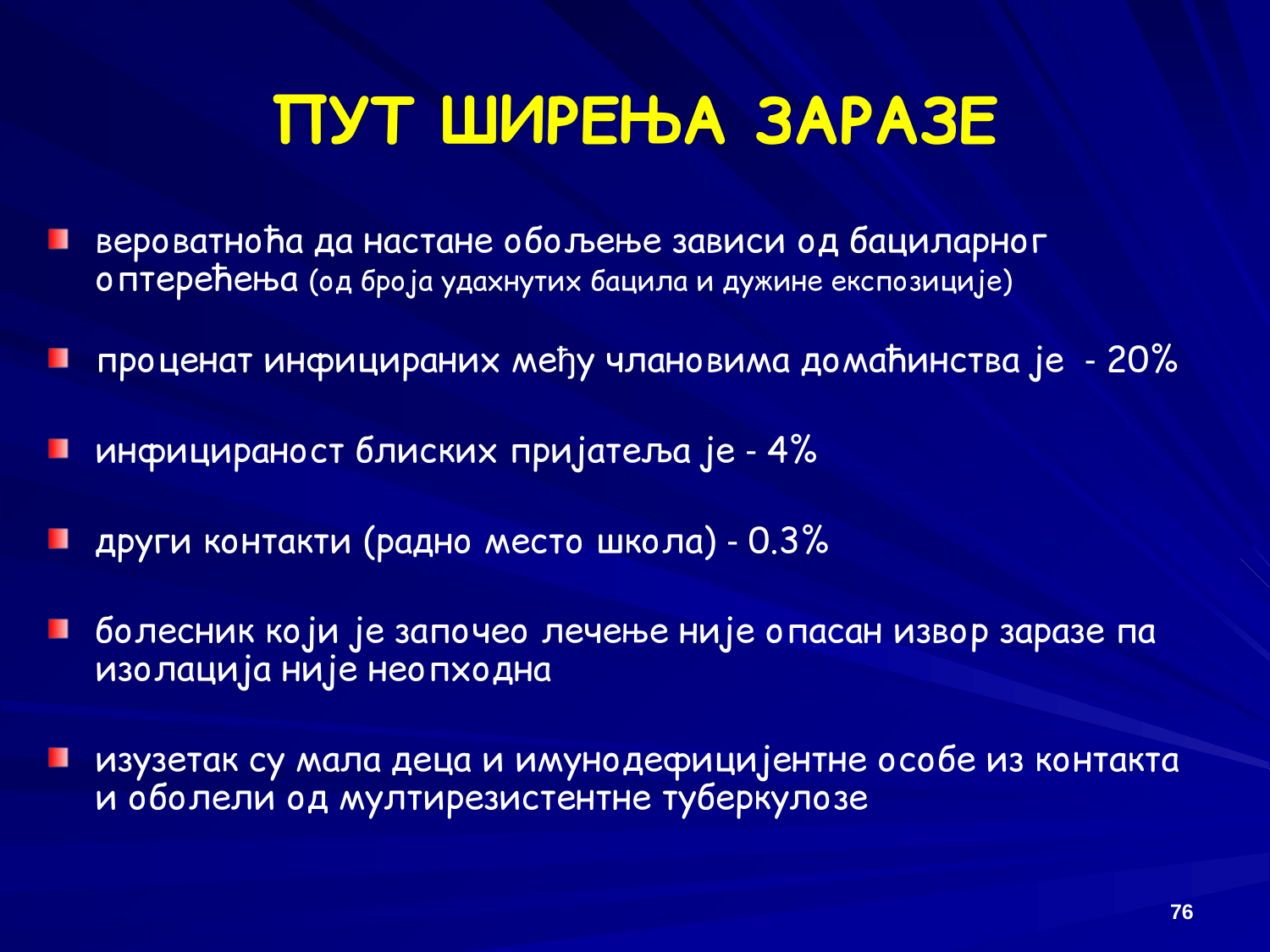

# ПУТ ШИРЕЊА ЗАРАЗЕ
вероватноћа да настане обољење зависи од бациларног оптерећења (од броја удахнутих бацила и дужине експозиције)

проценат инфицираних међу члановима домаћинства је  - 20%

инфицираност блиских пријатеља је - 4%

други контакти (радно место школа) - 0.3%

болесник који је започео лечење није опасан извор заразе па изолација није неопходна

изузетак су мала деца и имунодефицијентне особе из контакта и оболели од мултирезистентне туберкулозе
76